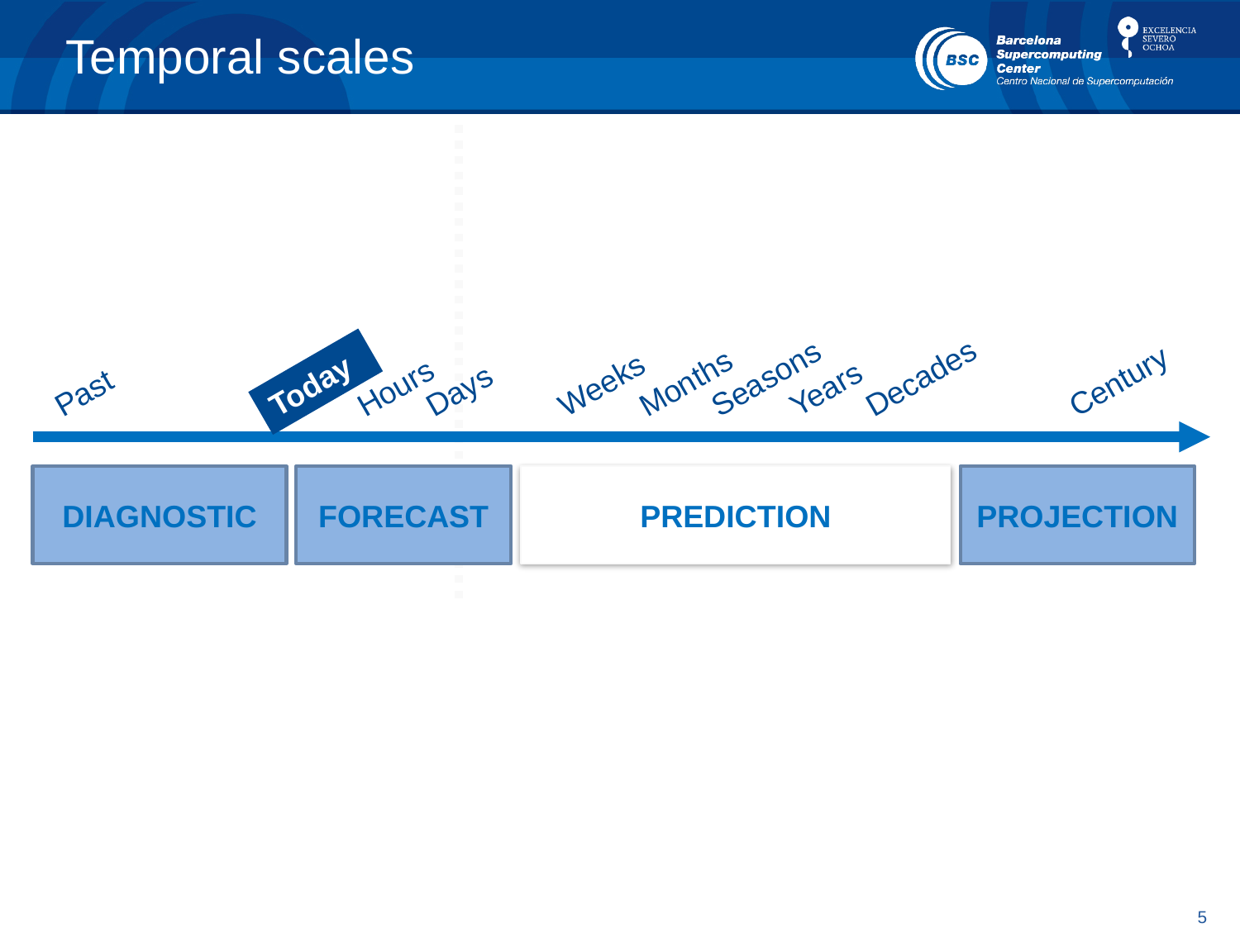

# Temporal scales
Past
Seasons
Years
Decades
Century
Today
Hours
Days
Weeks
Months
DIAGNOSTIC
FORECAST
PREDICTION
PROJECTION